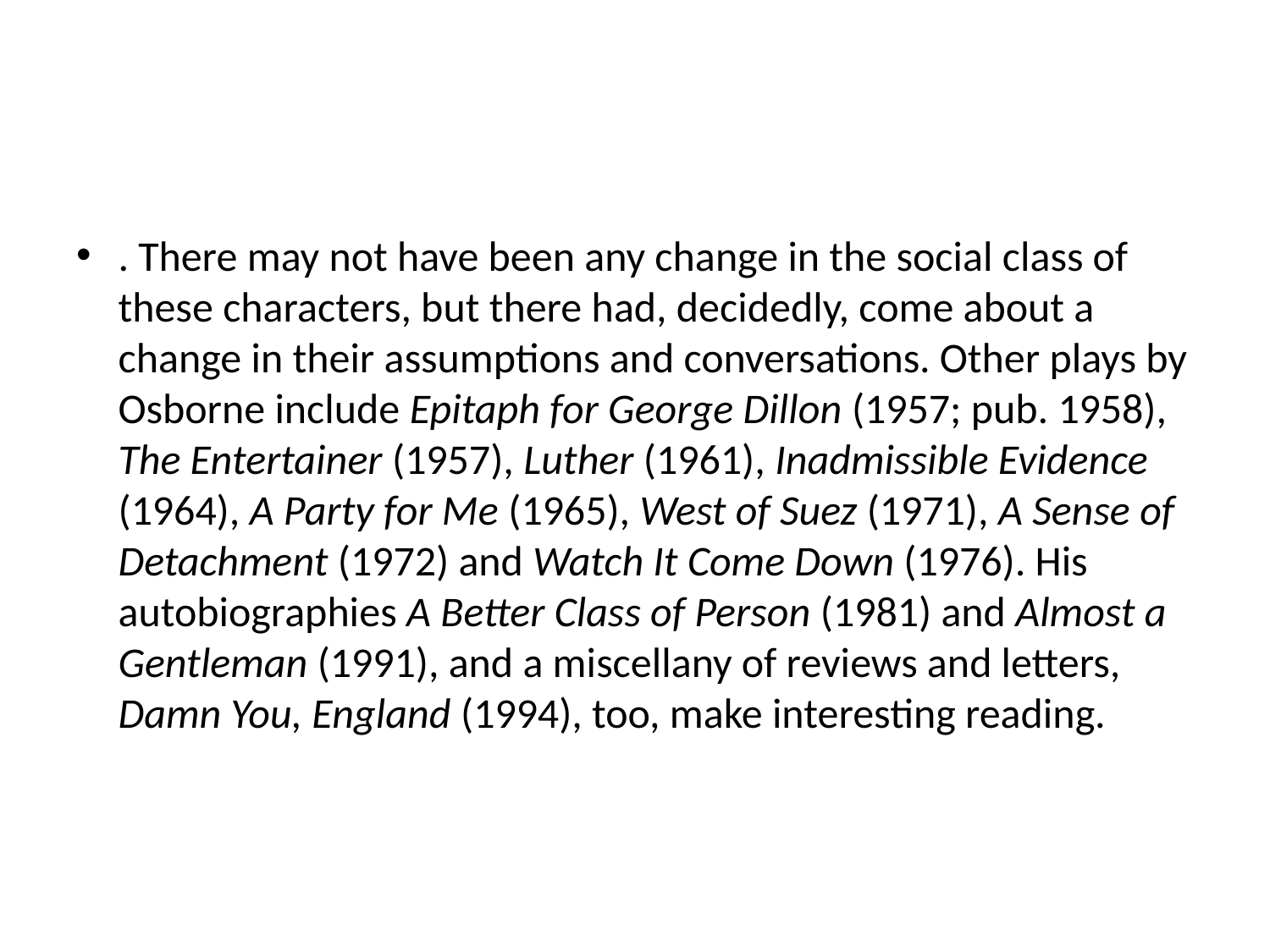

#
. There may not have been any change in the social class of these characters, but there had, decidedly, come about a change in their assumptions and conversations. Other plays by Osborne include Epitaph for George Dillon (1957; pub. 1958), The Entertainer (1957), Luther (1961), Inadmissible Evidence (1964), A Party for Me (1965), West of Suez (1971), A Sense of Detachment (1972) and Watch It Come Down (1976). His autobiographies A Better Class of Person (1981) and Almost a Gentleman (1991), and a miscellany of reviews and letters, Damn You, England (1994), too, make interesting reading.